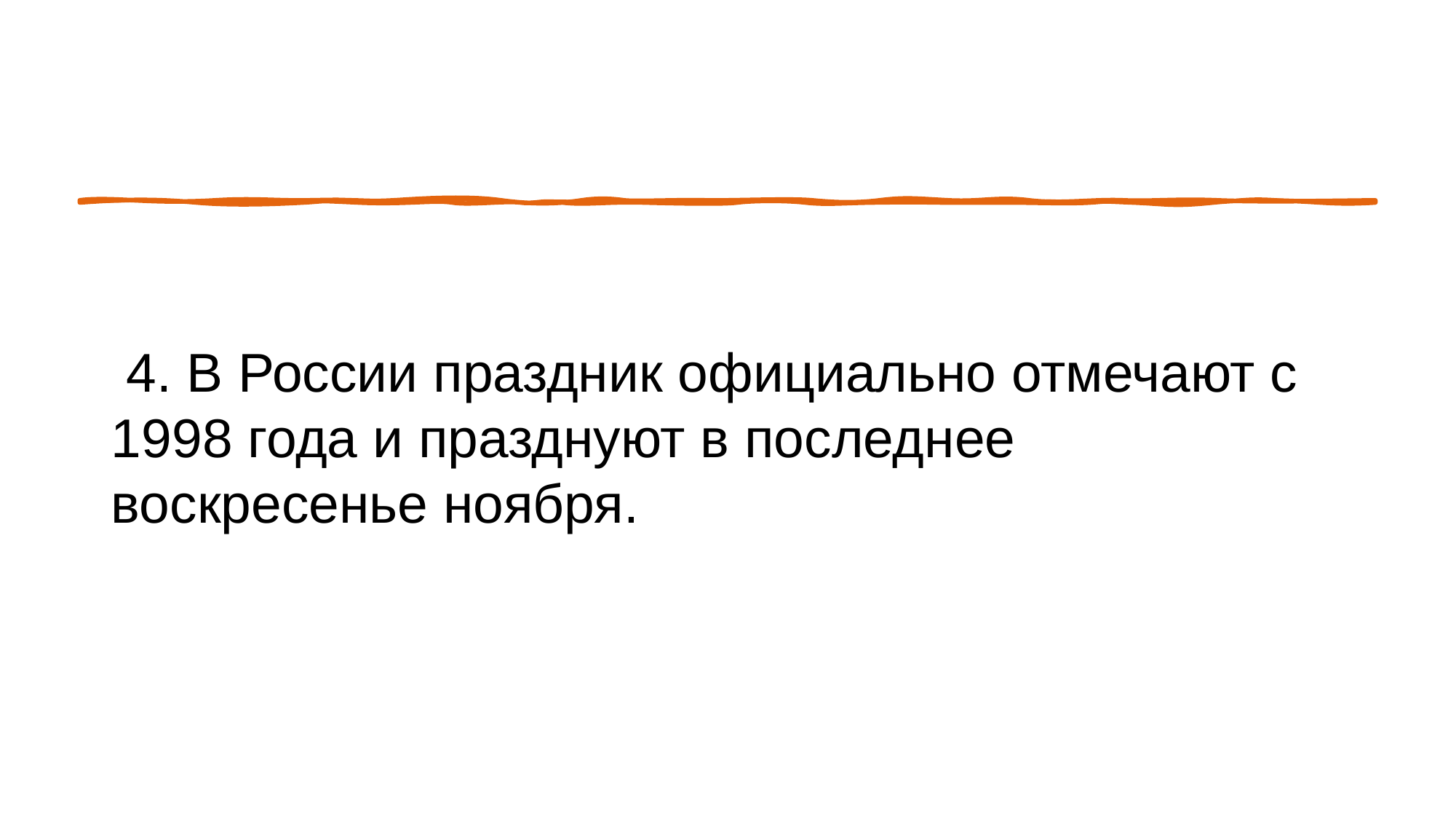

# 4. В России праздник официально отмечают с 1998 года и празднуют в последнее воскресенье ноября.